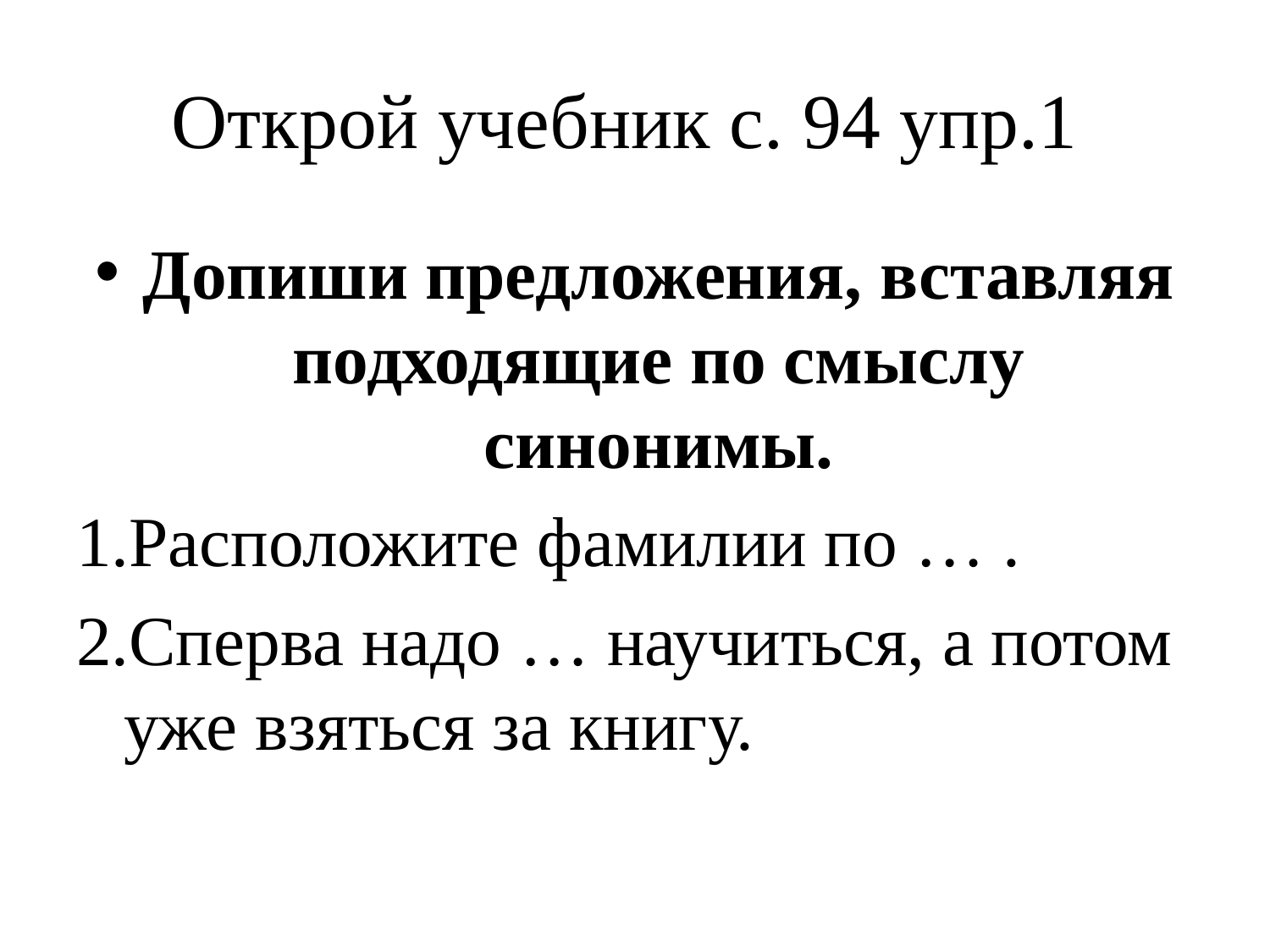

# Открой учебник с. 94 упр.1
Допиши предложения, вставляя подходящие по смыслу синонимы.
Расположите фамилии по … .
Сперва надо … научиться, а потом уже взяться за книгу.